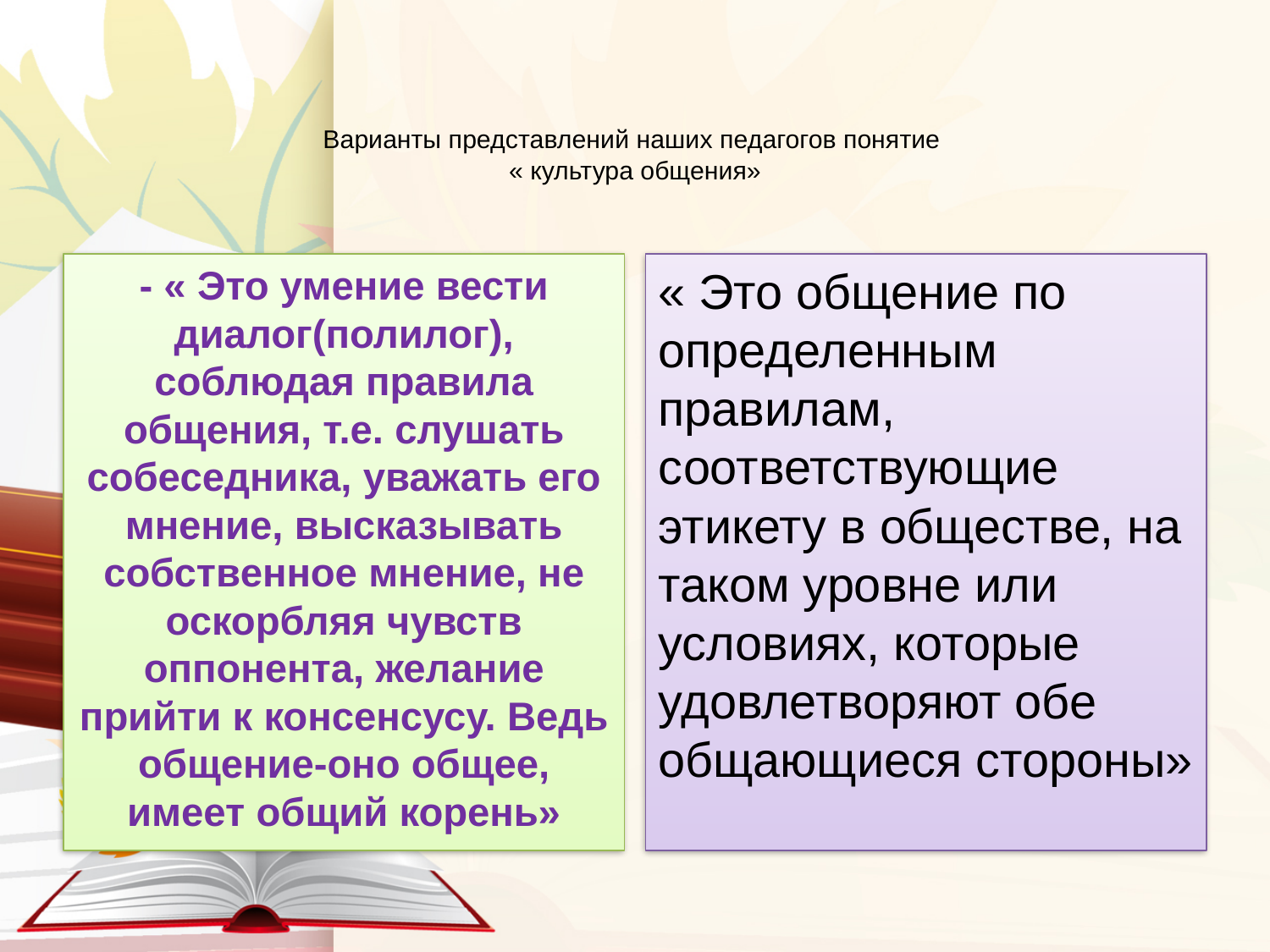

# Варианты представлений наших педагогов понятие « культура общения»
- « Это умение вести диалог(полилог), соблюдая правила общения, т.е. слушать собеседника, уважать его мнение, высказывать собственное мнение, не оскорбляя чувств оппонента, желание прийти к консенсусу. Ведь общение-оно общее, имеет общий корень»

« Это общение по определенным правилам, соответствующие этикету в обществе, на таком уровне или условиях, которые удовлетворяют обе общающиеся стороны»